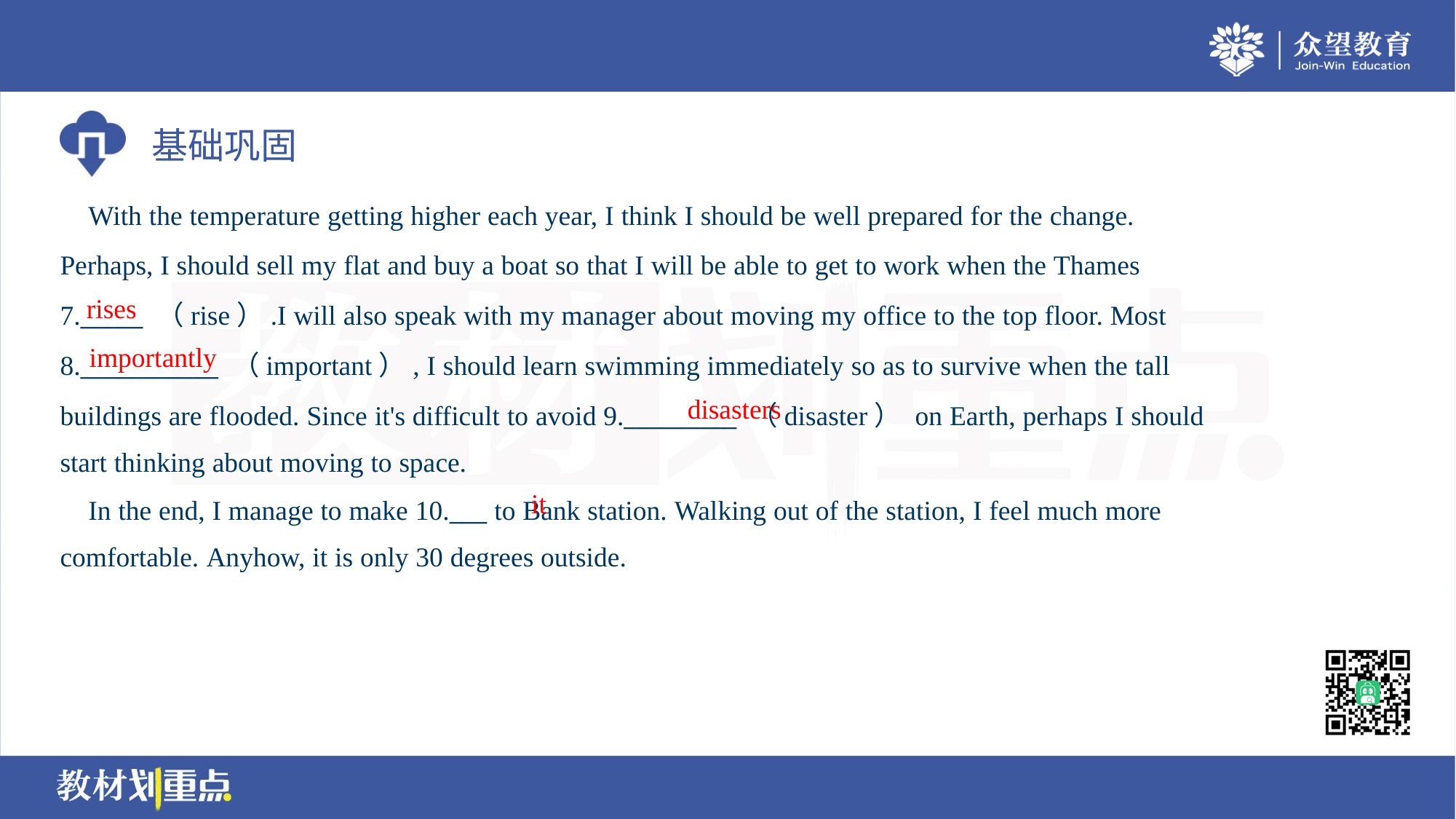

With the temperature getting higher each year, I think I should be well prepared for the change.
Perhaps, I should sell my flat and buy a boat so that I will be able to get to work when the Thames
7._____ （rise）.I will also speak with my manager about moving my office to the top floor. Most
8.___________ （important）, I should learn swimming immediately so as to survive when the tall
buildings are flooded. Since it's difficult to avoid 9._________ （disaster） on Earth, perhaps I should
start thinking about moving to space.
rises
importantly
disasters
it
    In the end, I manage to make 10.___ to Bank station. Walking out of the station, I feel much more
comfortable. Anyhow, it is only 30 degrees outside.